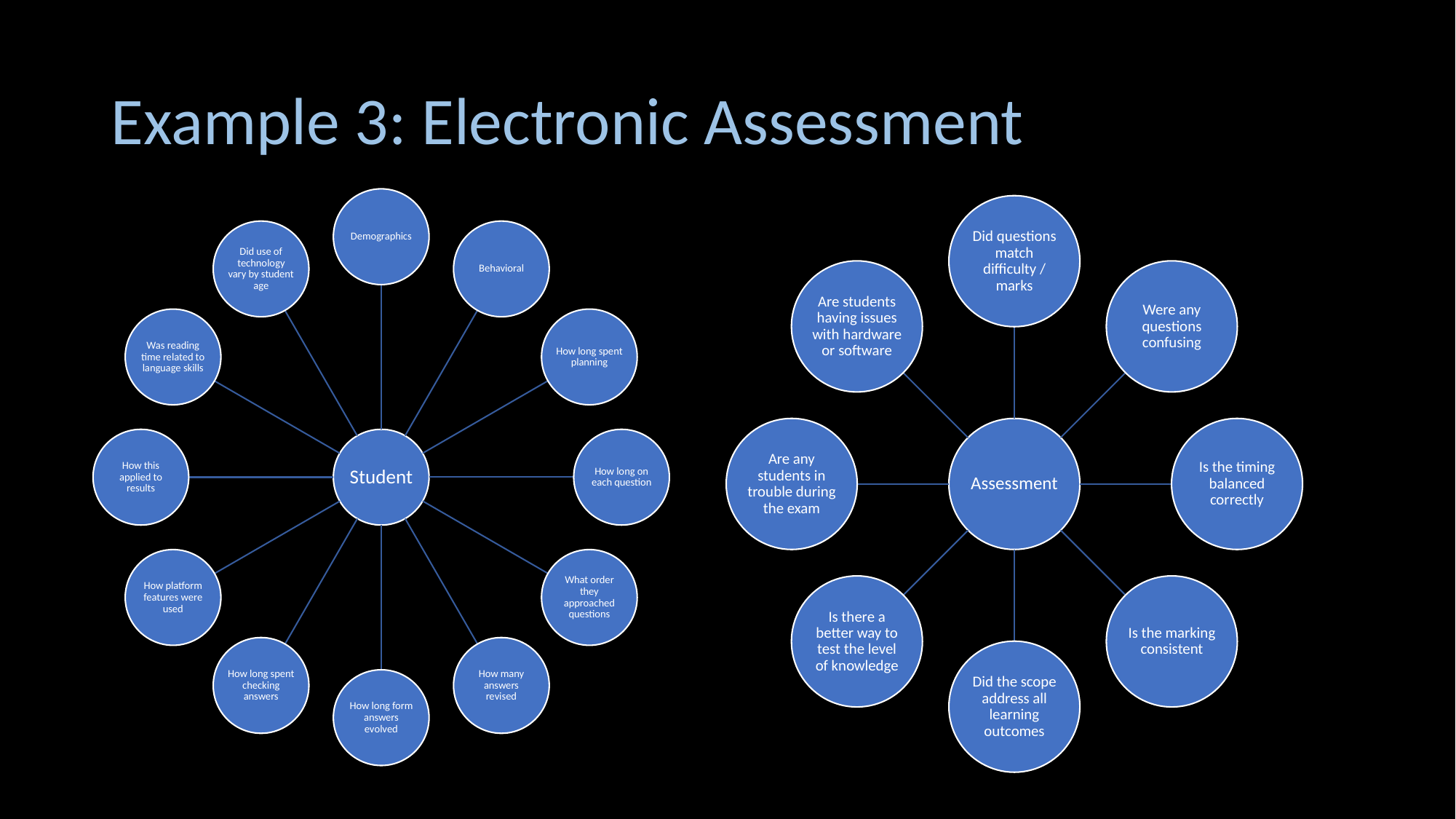

# Example 3: Electronic Assessment
Student

Demographics

Behavioral

How long spent planning

How long on each question

What order they approached questions

How many answers revised

How long form answers evolved

How long spent checking answers

How platform features were used

How this applied to results

Was reading time related to language skills

Did use of technology vary by student age
Assessment

Did questions match difficulty / marks

Were any questions confusing

Is the timing balanced correctly

Is the marking consistent

Did the scope address all learning outcomes

Is there a better way to test the level of knowledge

Are any students in trouble during the exam

Are students having issues with hardware or software